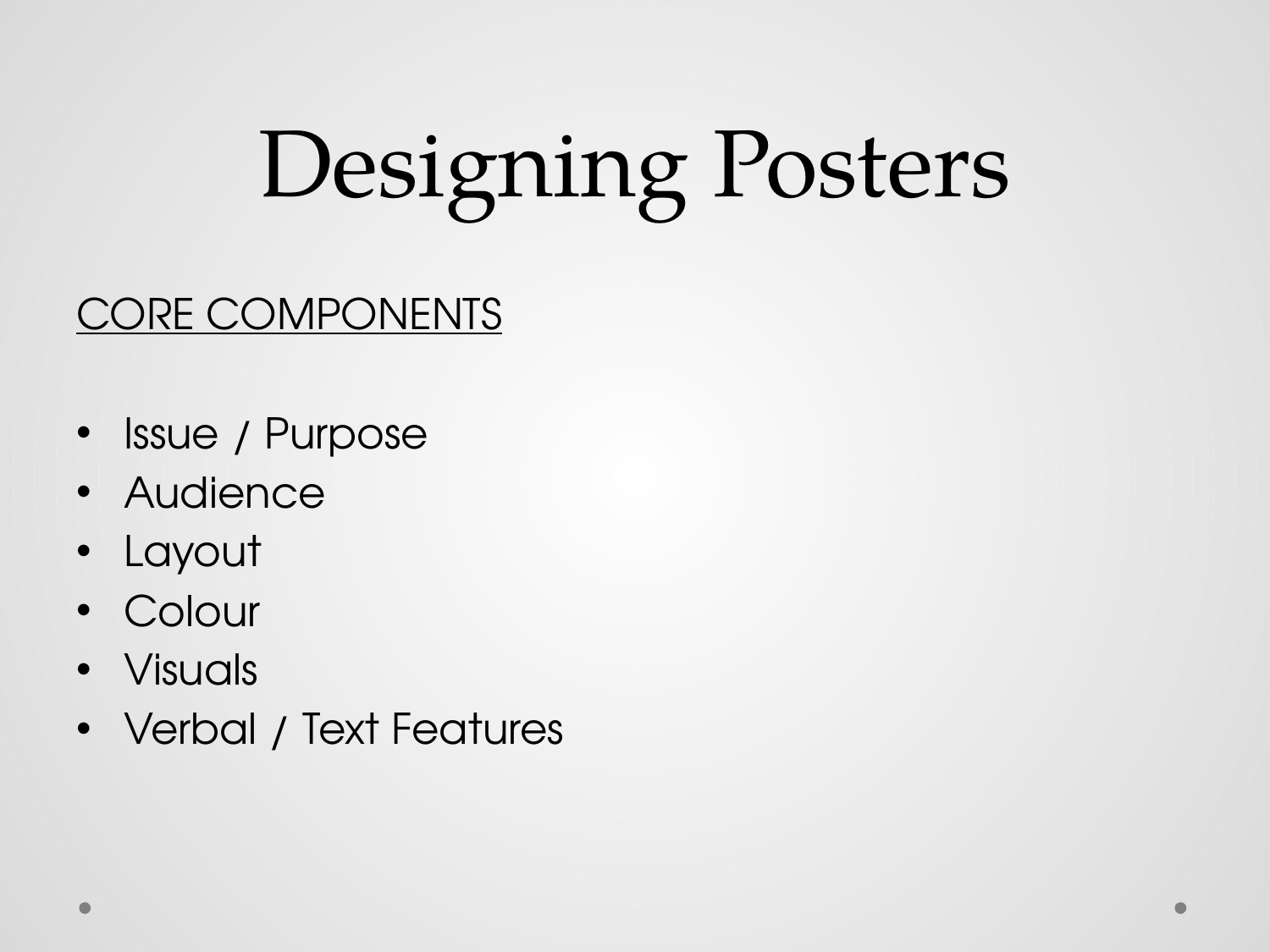

# Designing Posters

CORE COMPONENTS

Issue / Purpose
Audience
Layout
Colour
Visuals
Verbal / Text Features